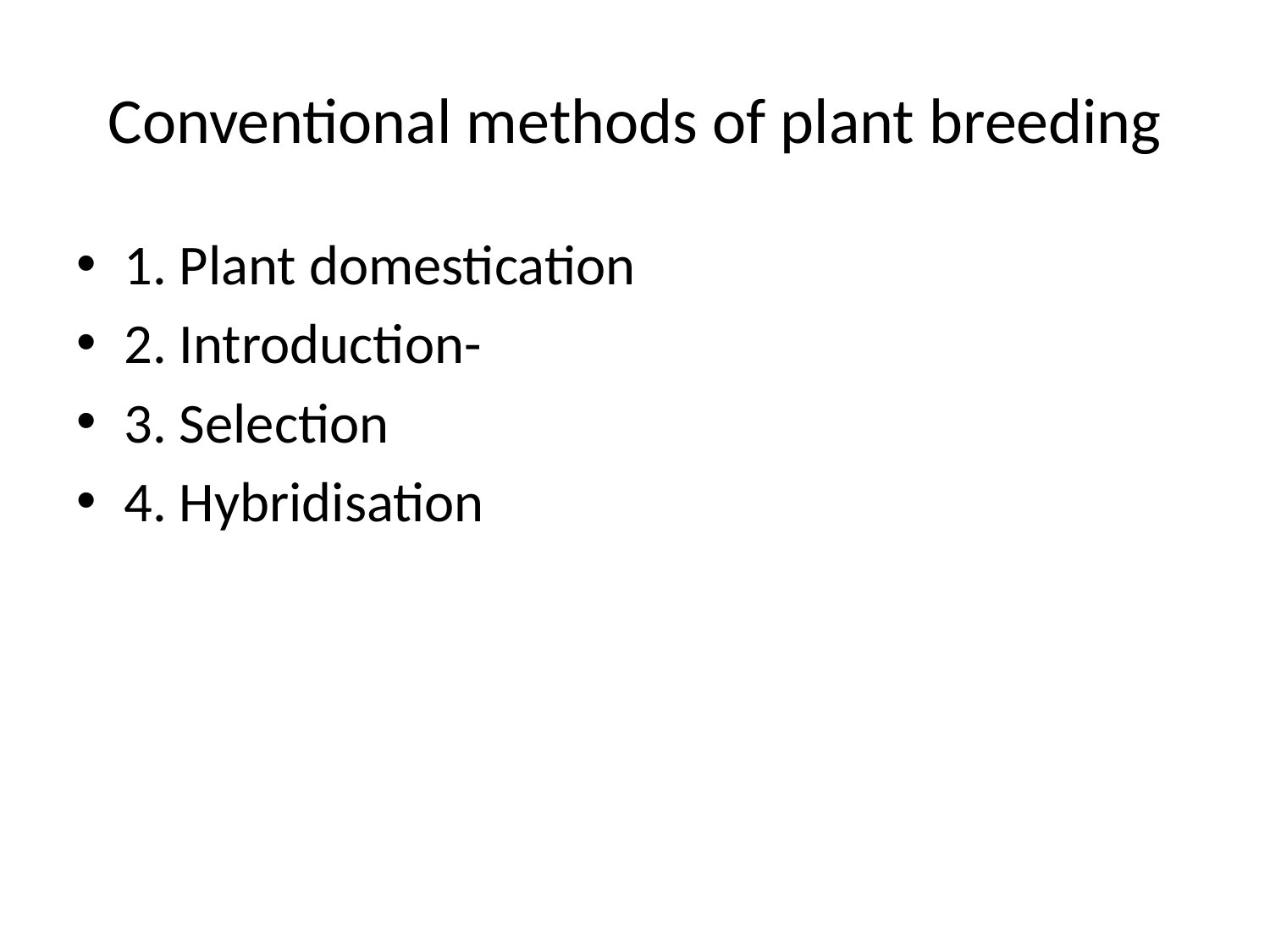

# Conventional methods of plant breeding
1. Plant domestication
2. Introduction-
3. Selection
4. Hybridisation